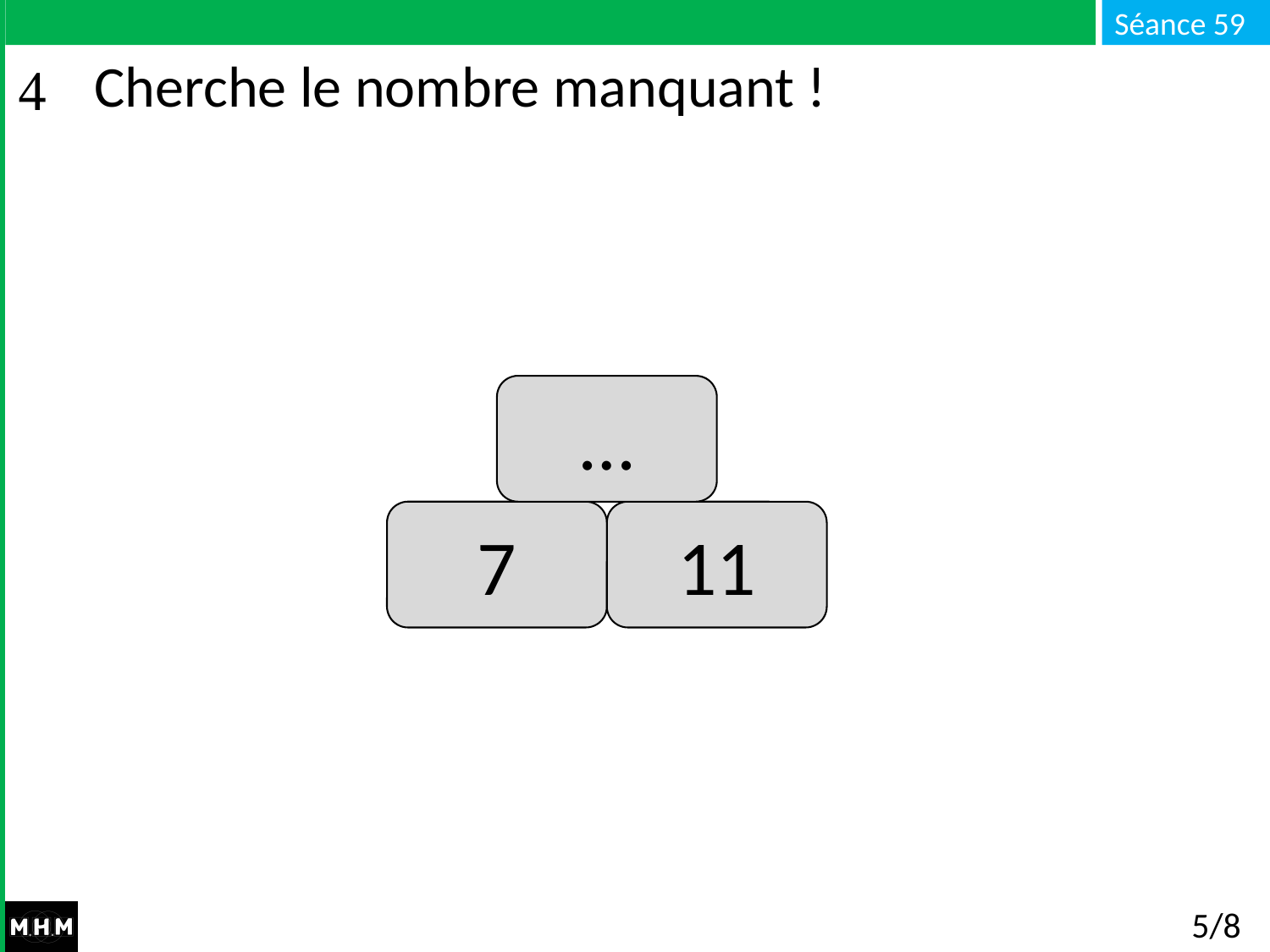

# Cherche le nombre manquant !
…
11
7
5/8